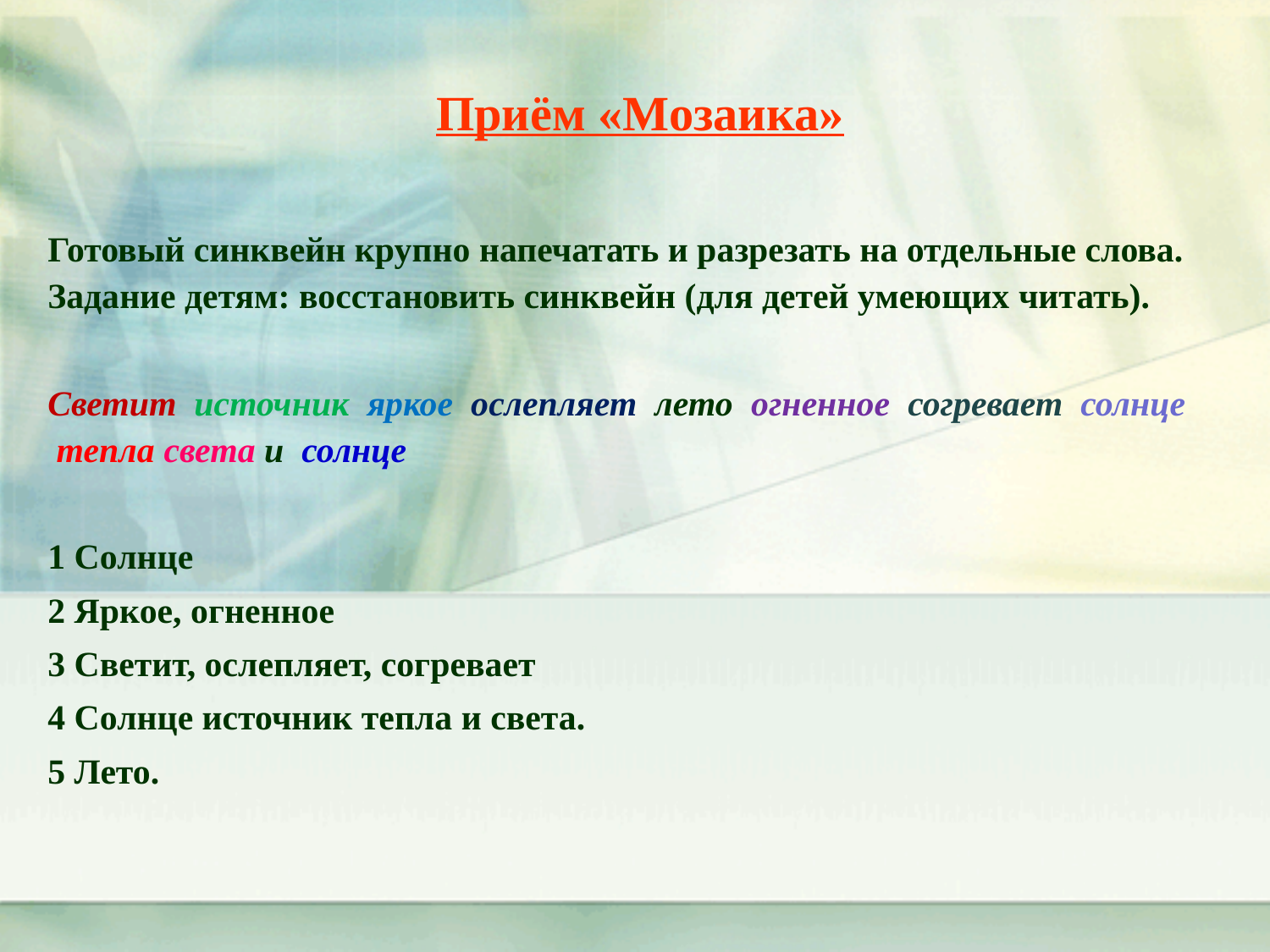

# Приём «Мозаика»
Готовый синквейн крупно напечатать и разрезать на отдельные слова. Задание детям: восстановить синквейн (для детей умеющих читать).

Светит  источник  яркое  ослепляет  лето  огненное  согревает  солнце  тепла света и  солнце

1 Солнце
2 Яркое, огненное
3 Светит, ослепляет, согревает
4 Солнце источник тепла и света.
5 Лето.